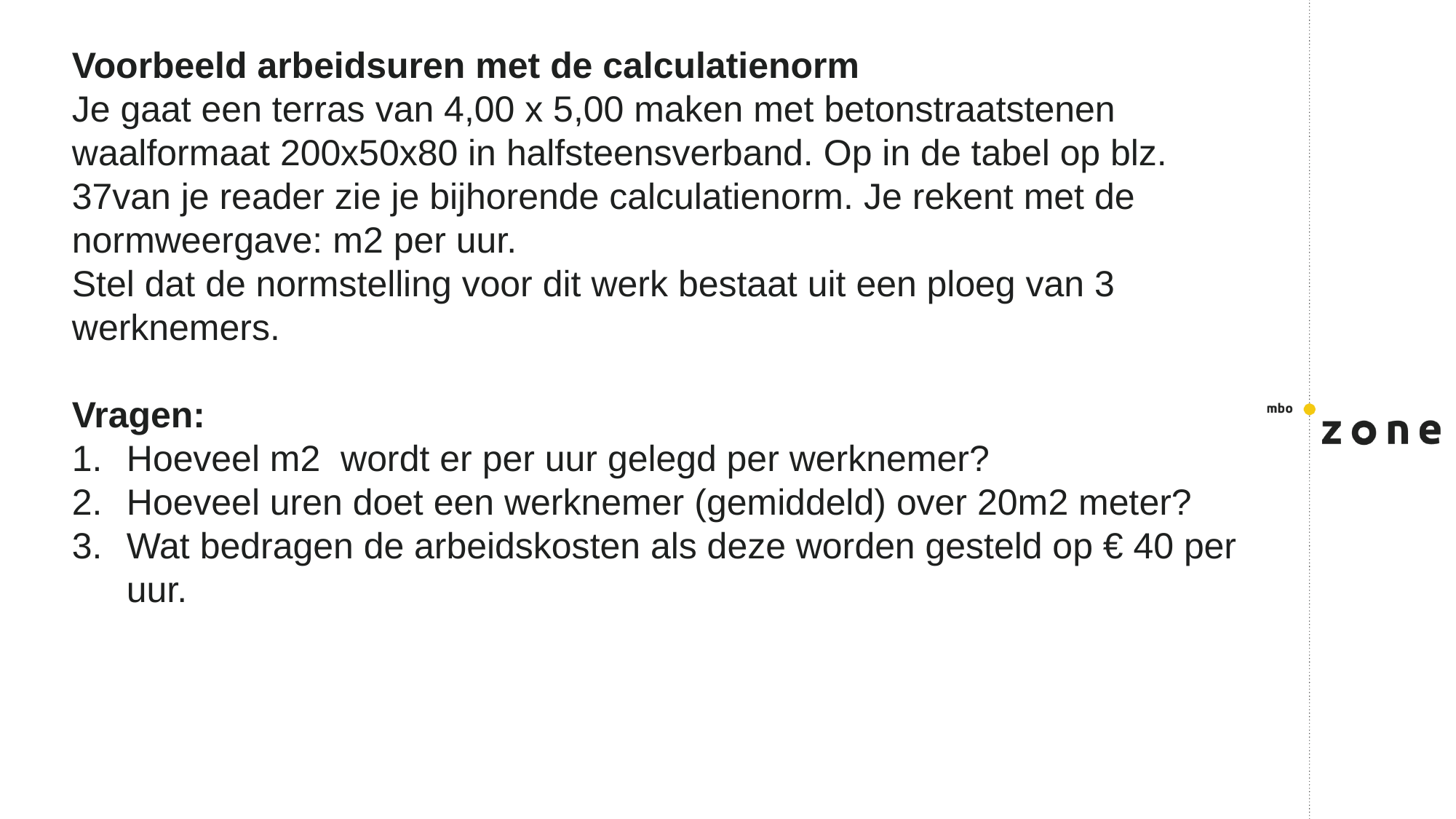

Voorbeeld arbeidsuren met de calculatienorm
Je gaat een terras van 4,00 x 5,00 maken met betonstraatstenen waalformaat 200x50x80 in halfsteensverband. Op in de tabel op blz. 37van je reader zie je bijhorende calculatienorm. Je rekent met de normweergave: m2 per uur.
Stel dat de normstelling voor dit werk bestaat uit een ploeg van 3 werknemers.

Vragen:
Hoeveel m2  wordt er per uur gelegd per werknemer?
Hoeveel uren doet een werknemer (gemiddeld) over 20m2 meter?
Wat bedragen de arbeidskosten als deze worden gesteld op € 40 per uur.